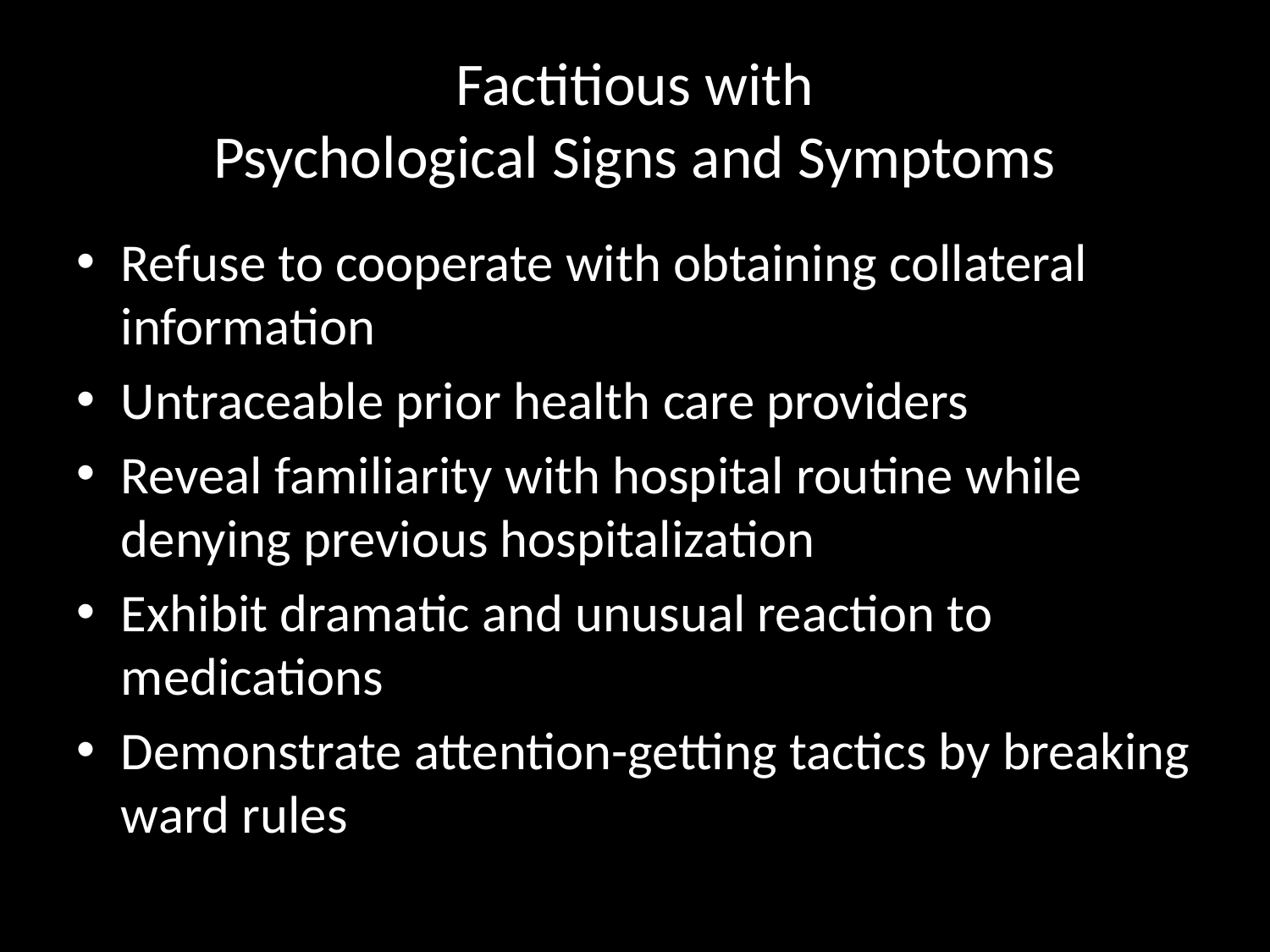

# Factitious with Psychological Signs and Symptoms
Refuse to cooperate with obtaining collateral information
Untraceable prior health care providers
Reveal familiarity with hospital routine while denying previous hospitalization
Exhibit dramatic and unusual reaction to medications
Demonstrate attention-getting tactics by breaking ward rules